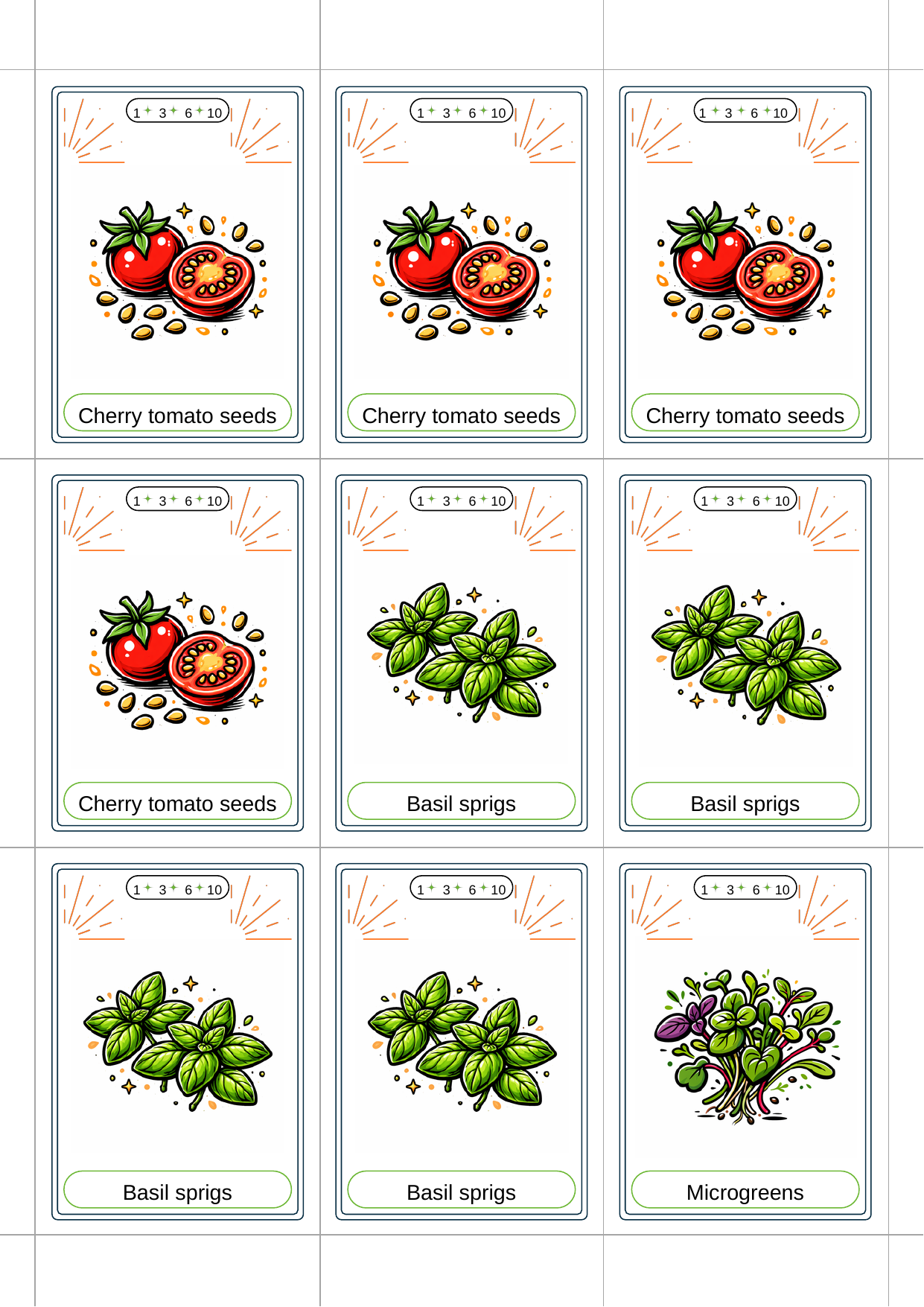

1     3     6    10

1     3     6    10

1     3     6    10

Cherry tomato seeds
Cherry tomato seeds
Cherry tomato seeds

1     3     6    10

1     3     6    10

1     3     6    10

Cherry tomato seeds
Basil sprigs
Basil sprigs

1     3     6    10

1     3     6    10

1     3     6    10

Basil sprigs
Basil sprigs
Microgreens